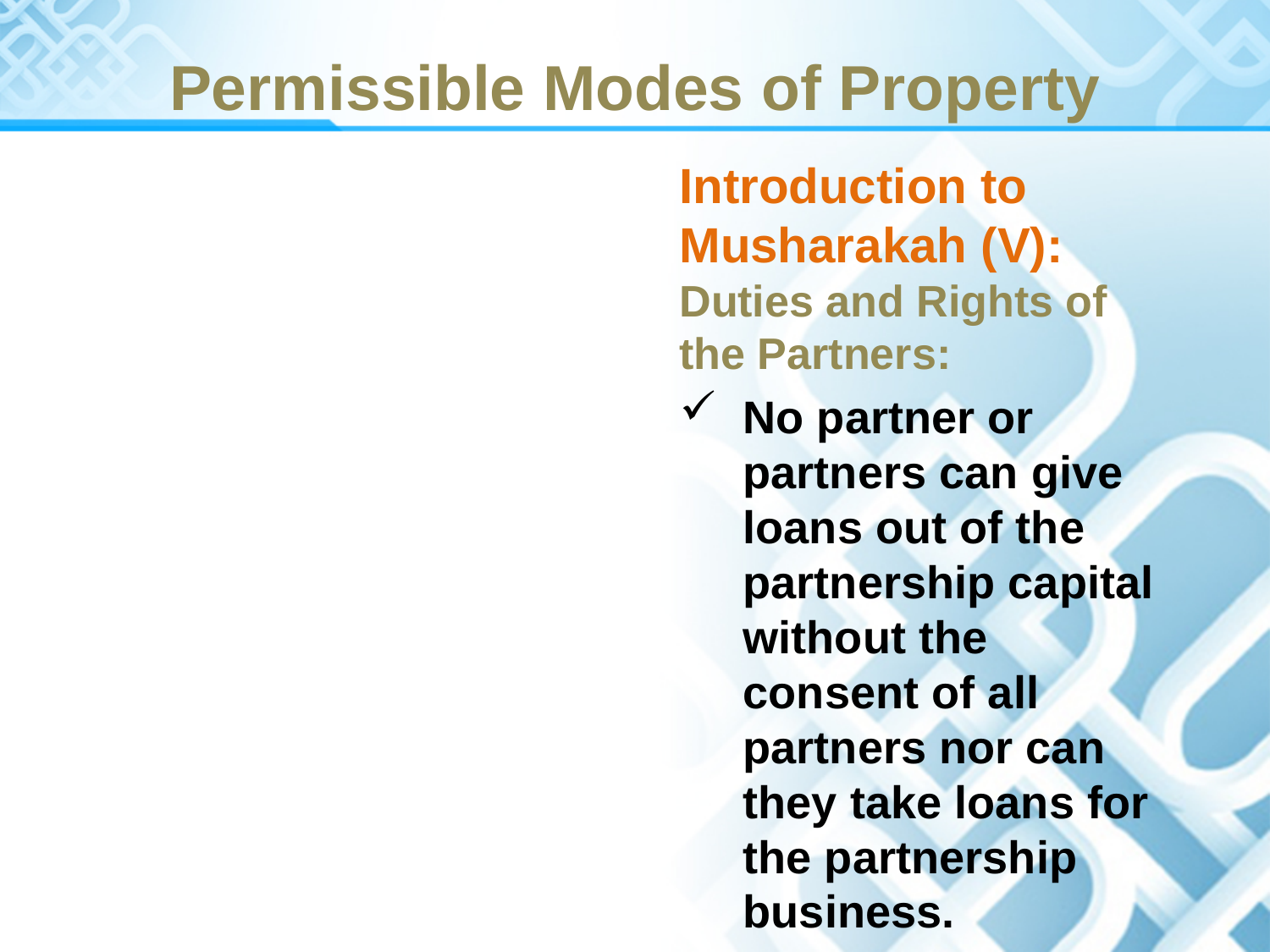

Permissible Modes of Property
Introduction to Musharakah (V): Duties and Rights of the Partners:
No partner or partners can give loans out of the partnership capital without the consent of all partners nor can they take loans for the partnership business.